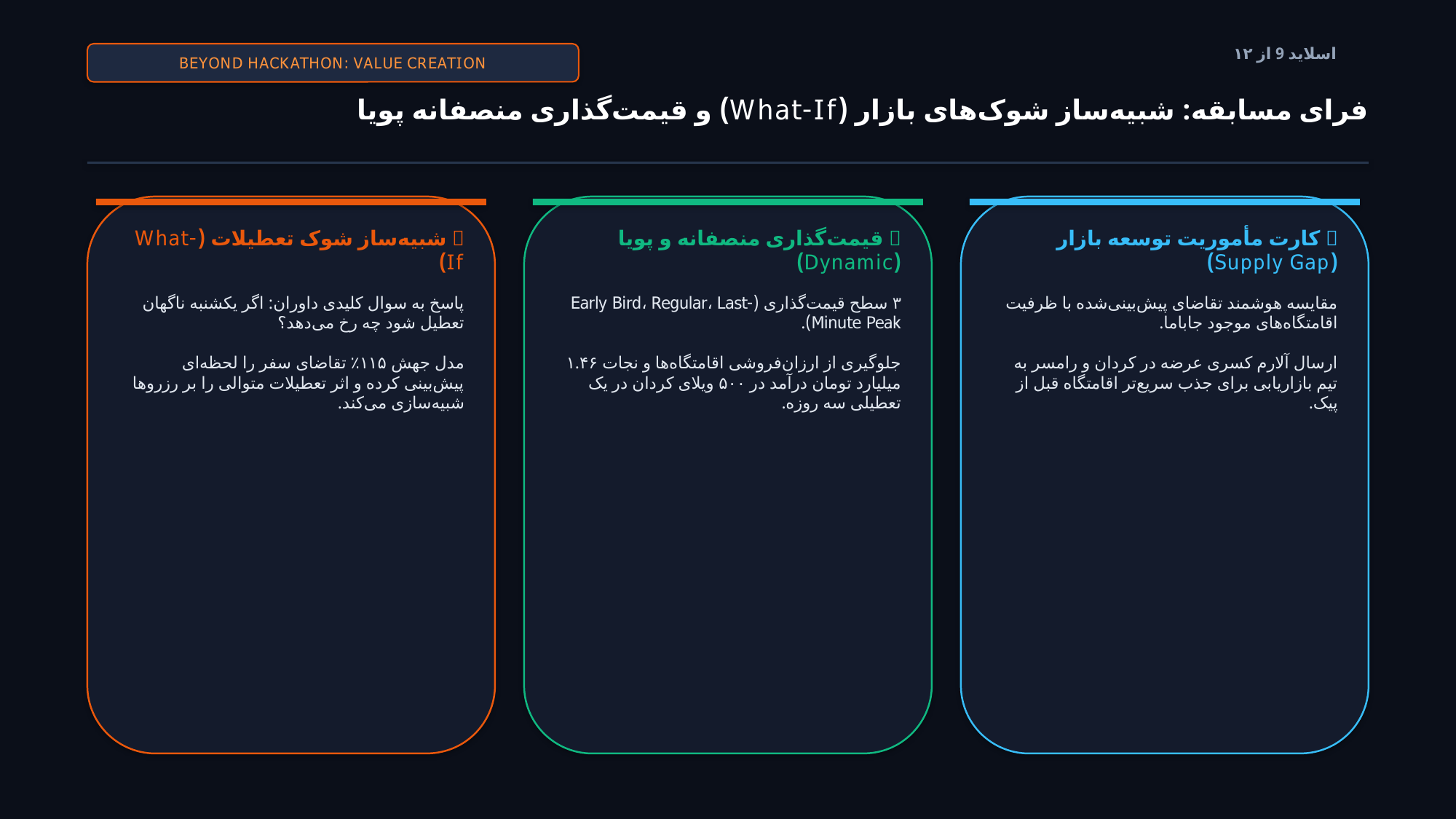

BEYOND HACKATHON: VALUE CREATION
اسلاید 9 از ۱۲
فرای مسابقه: شبیه‌ساز شوک‌های بازار (What-If) و قیمت‌گذاری منصفانه پویا

🔥 شبیه‌ساز شوک تعطیلات (What-If)
پاسخ به سوال کلیدی داوران: اگر یکشنبه ناگهان تعطیل شود چه رخ می‌دهد؟
مدل جهش ۱۱۵٪ تقاضای سفر را لحظه‌ای پیش‌بینی کرده و اثر تعطیلات متوالی را بر رزروها شبیه‌سازی می‌کند.
💰 قیمت‌گذاری منصفانه و پویا (Dynamic)
۳ سطح قیمت‌گذاری (Early Bird، Regular، Last-Minute Peak).
جلوگیری از ارزان‌فروشی اقامتگاه‌ها و نجات ۱.۴۶ میلیارد تومان درآمد در ۵۰۰ ویلای کردان در یک تعطیلی سه روزه.
🚨 کارت مأموریت توسعه بازار (Supply Gap)
مقایسه هوشمند تقاضای پیش‌بینی‌شده با ظرفیت اقامتگاه‌های موجود جاباما.
ارسال آلارم کسری عرضه در کردان و رامسر به تیم بازاریابی برای جذب سریع‌تر اقامتگاه قبل از پیک.